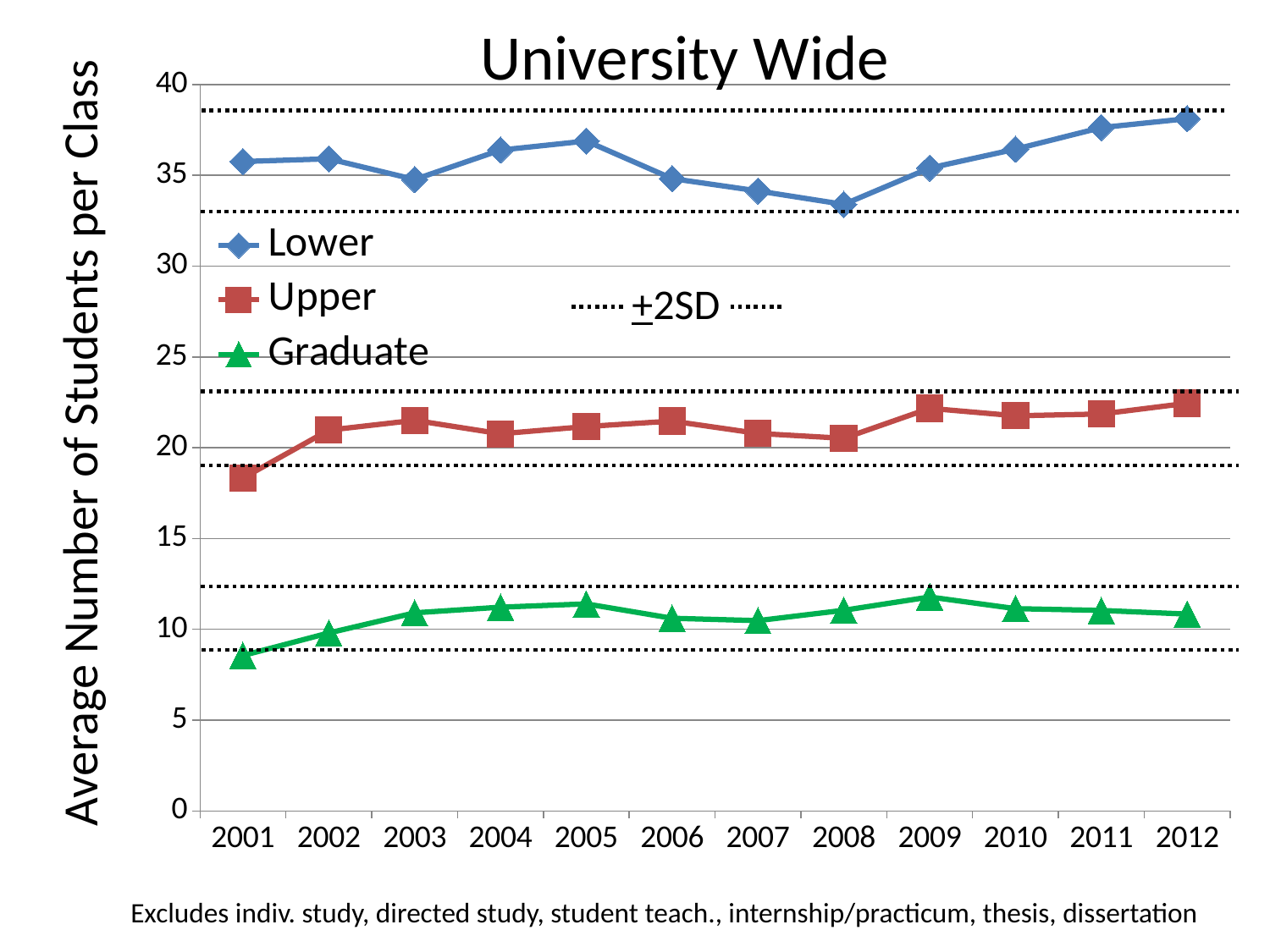

### Chart

| Category | Lower | Upper | Graduate |
|---|---|---|---|
| 2001 | 35.760000000000005 | 18.329999999999995 | 8.56 |
| 2002 | 35.910000000000004 | 20.97 | 9.8 |
| 2003 | 34.77 | 21.51 | 10.91 |
| 2004 | 36.39 | 20.77 | 11.219999999999999 |
| 2005 | 36.89 | 21.17 | 11.4 |
| 2006 | 34.82 | 21.47 | 10.61 |
| 2007 | 34.14 | 20.79 | 10.48 |
| 2008 | 33.4 | 20.52 | 11.05 |
| 2009 | 35.4 | 22.17 | 11.78 |
| 2010 | 36.44 | 21.759999999999998 | 11.139999999999999 |
| 2011 | 37.63 | 21.86 | 11.04 |
| 2012 | 38.120000000000005 | 22.45 | 10.84 |
University Wide
+2SD
Average Number of Students per Class
Excludes indiv. study, directed study, student teach., internship/practicum, thesis, dissertation